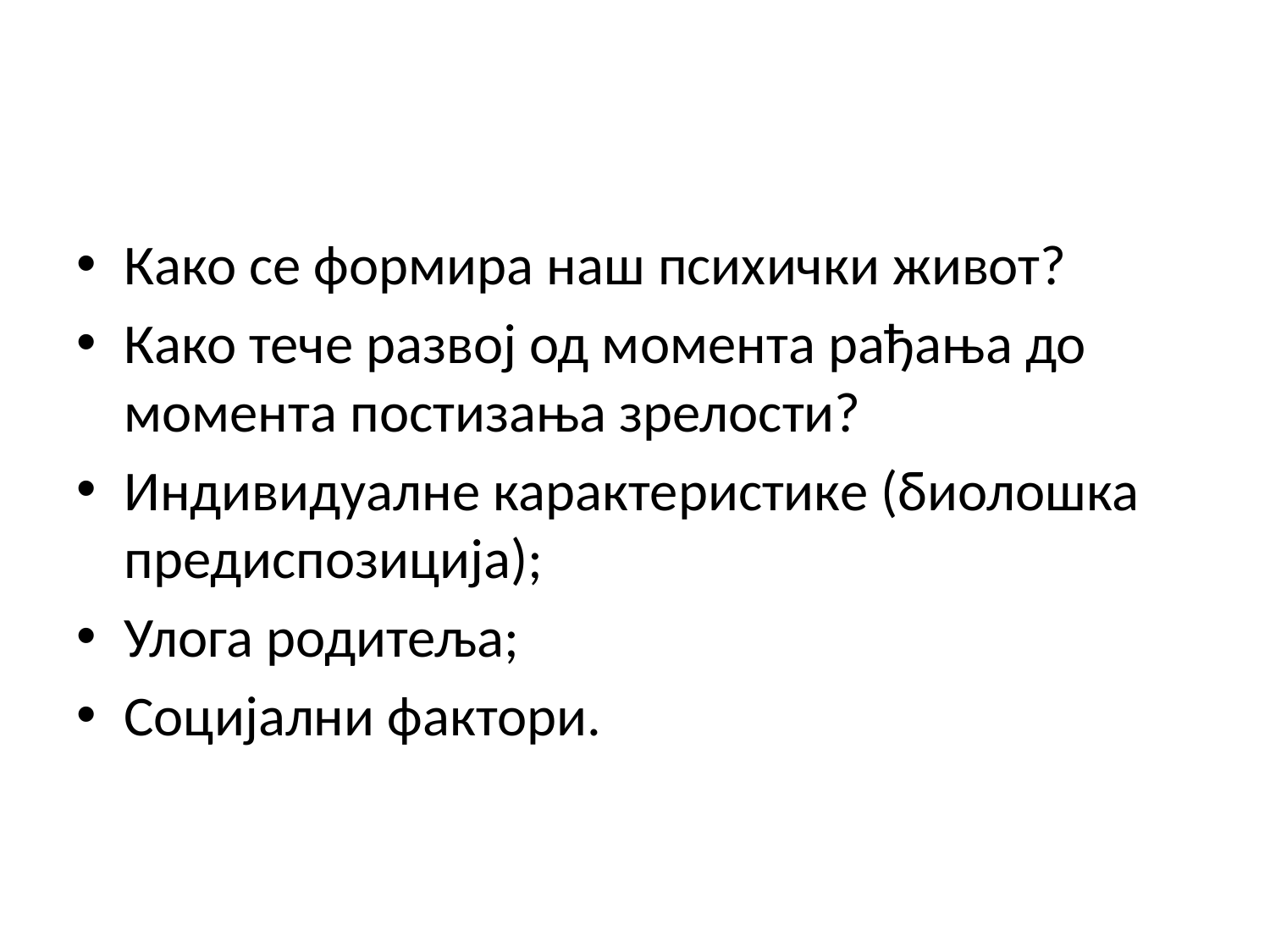

#
Како се формира наш психички живот?
Како тече развој од момента рађања до момента постизања зрелости?
Индивидуалне карактеристике (биолошка предиспозиција);
Улога родитеља;
Социјални фактори.